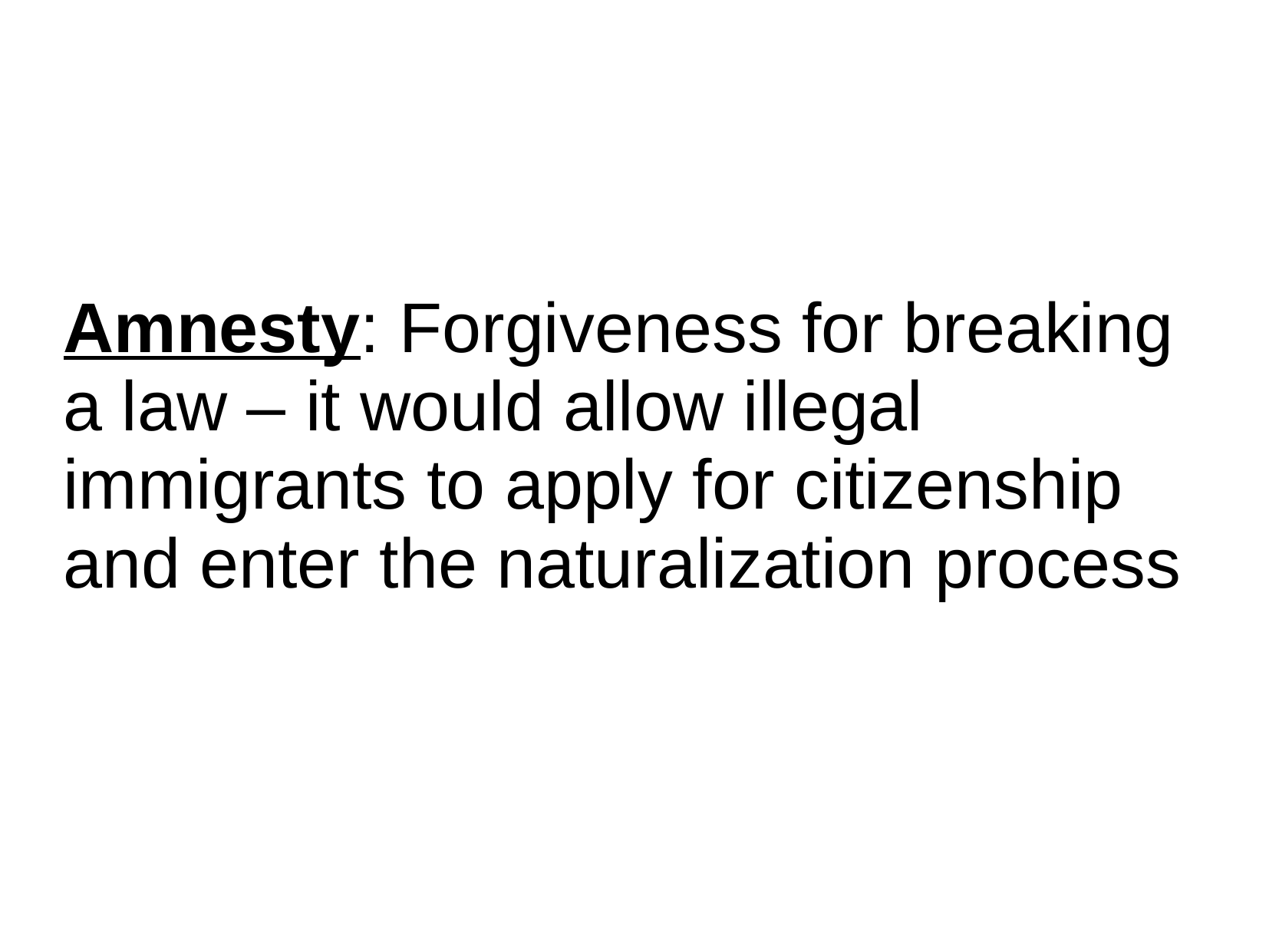

Amnesty: Forgiveness for breaking a law – it would allow illegal immigrants to apply for citizenship and enter the naturalization process